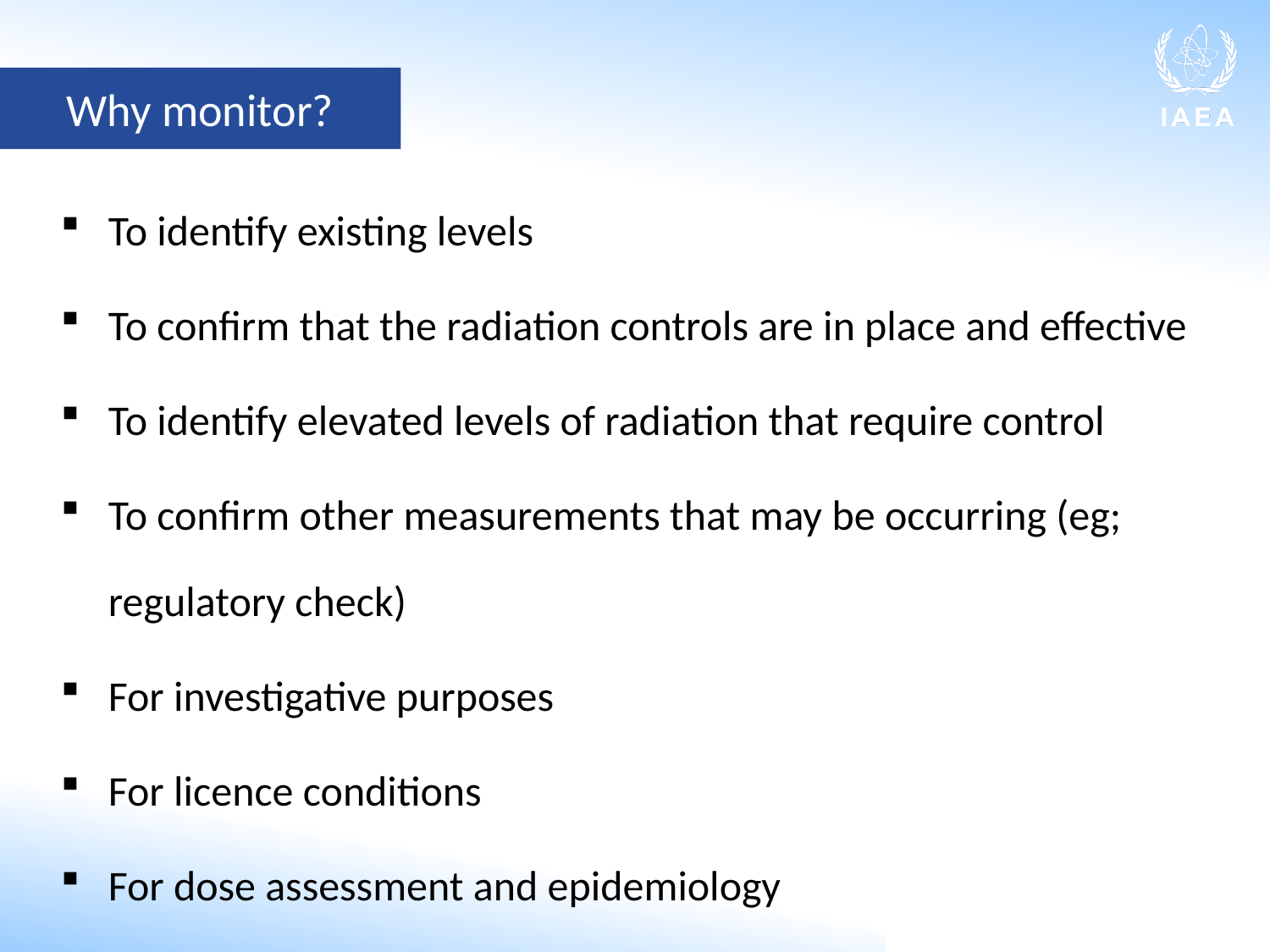

Why monitor?
To identify existing levels
To confirm that the radiation controls are in place and effective
To identify elevated levels of radiation that require control
To confirm other measurements that may be occurring (eg; regulatory check)
For investigative purposes
For licence conditions
For dose assessment and epidemiology